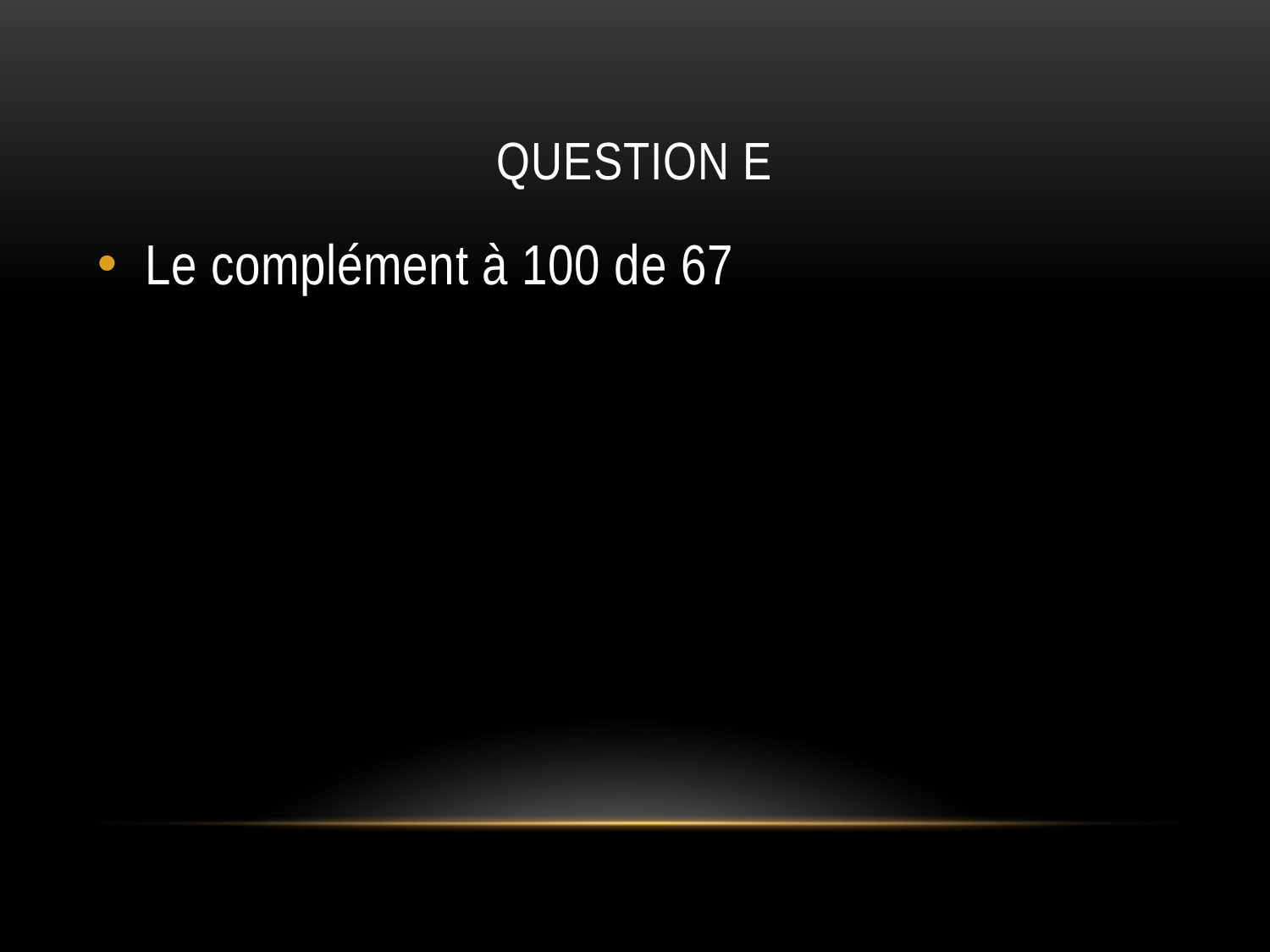

# QUESTION E
Le complément à 100 de 67